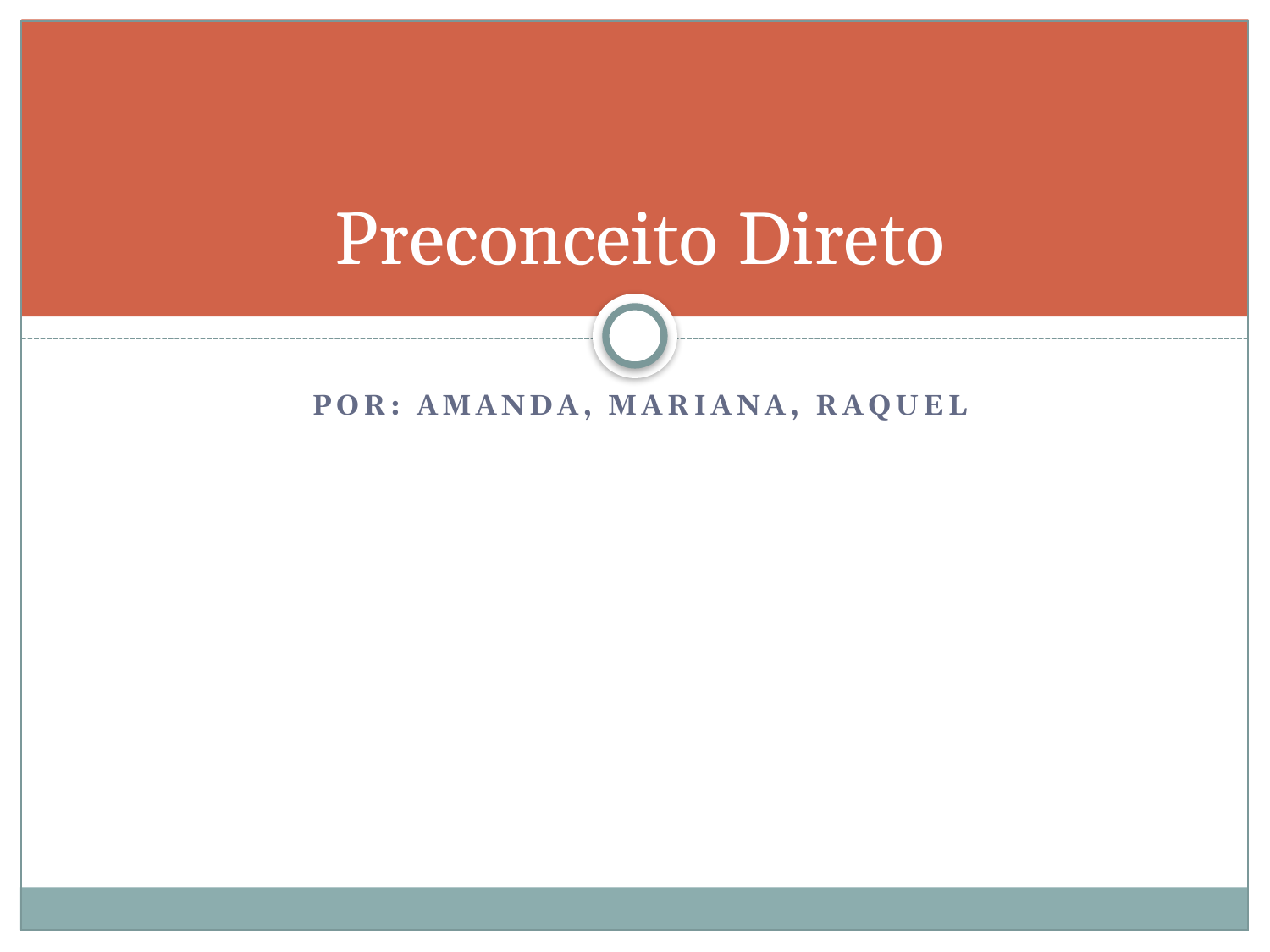

# Preconceito Direto
Por: amanda, mariana, raquel